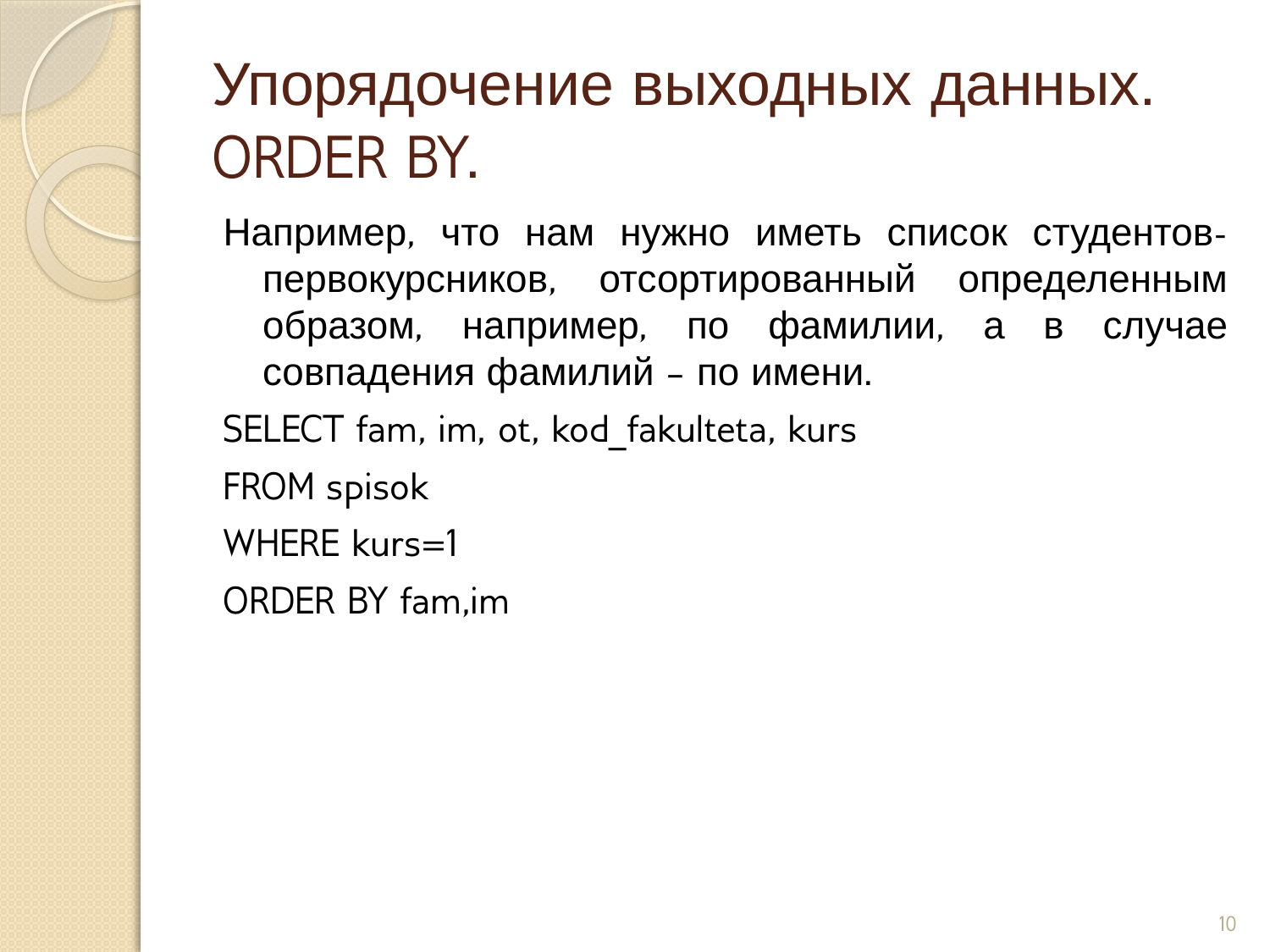

# Упорядочение выходных данных. ORDER BY.
Например, что нам нужно иметь список студентов-первокурсников, отсортированный определенным образом, например, по фамилии, а в случае совпадения фамилий – по имени.
SELECT fam, im, ot, kod_fakulteta, kurs
FROM spisok
WHERE kurs=1
ORDER BY fam,im
10